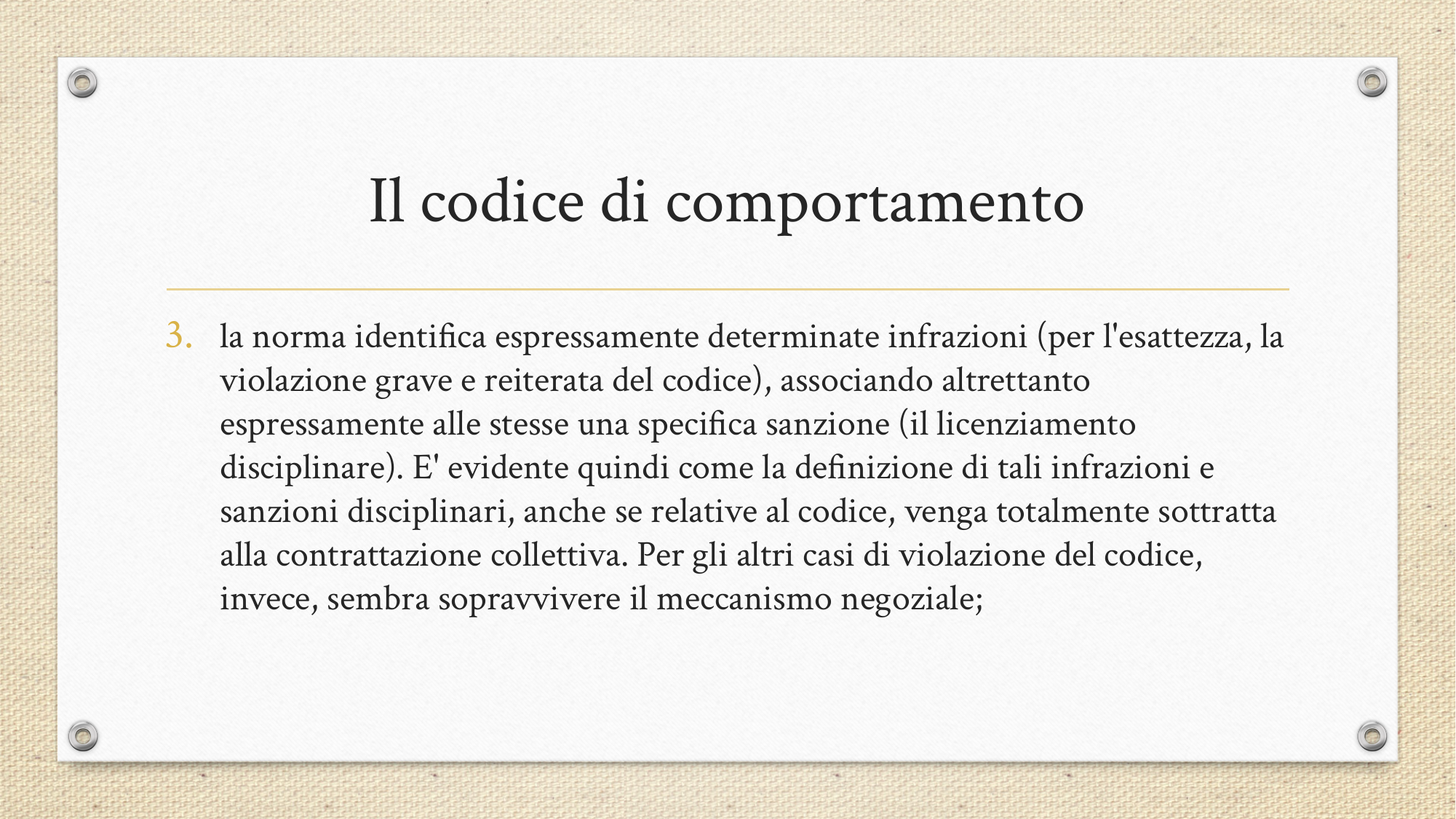

# Il codice di comportamento
la norma identifica espressamente determinate infrazioni (per l'esattezza, la violazione grave e reiterata del codice), associando altrettanto espressamente alle stesse una specifica sanzione (il licenziamento disciplinare). E' evidente quindi come la definizione di tali infrazioni e sanzioni disciplinari, anche se relative al codice, venga totalmente sottratta alla contrattazione collettiva. Per gli altri casi di violazione del codice, invece, sembra sopravvivere il meccanismo negoziale;